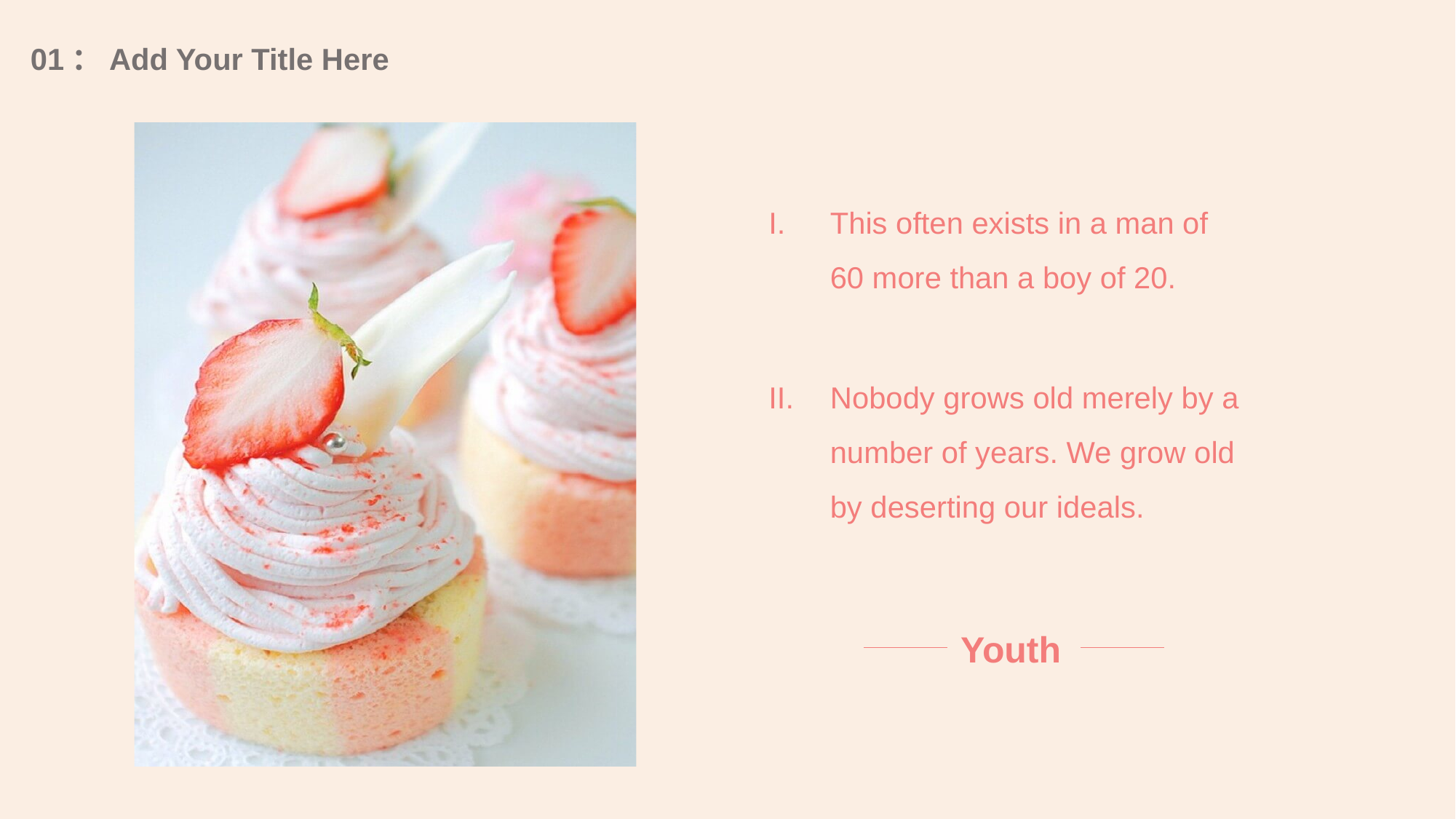

01：Add Your Title Here

This often exists in a man of 60 more than a boy of 20.
Nobody grows old merely by a number of years. We grow old by deserting our ideals.
Youth